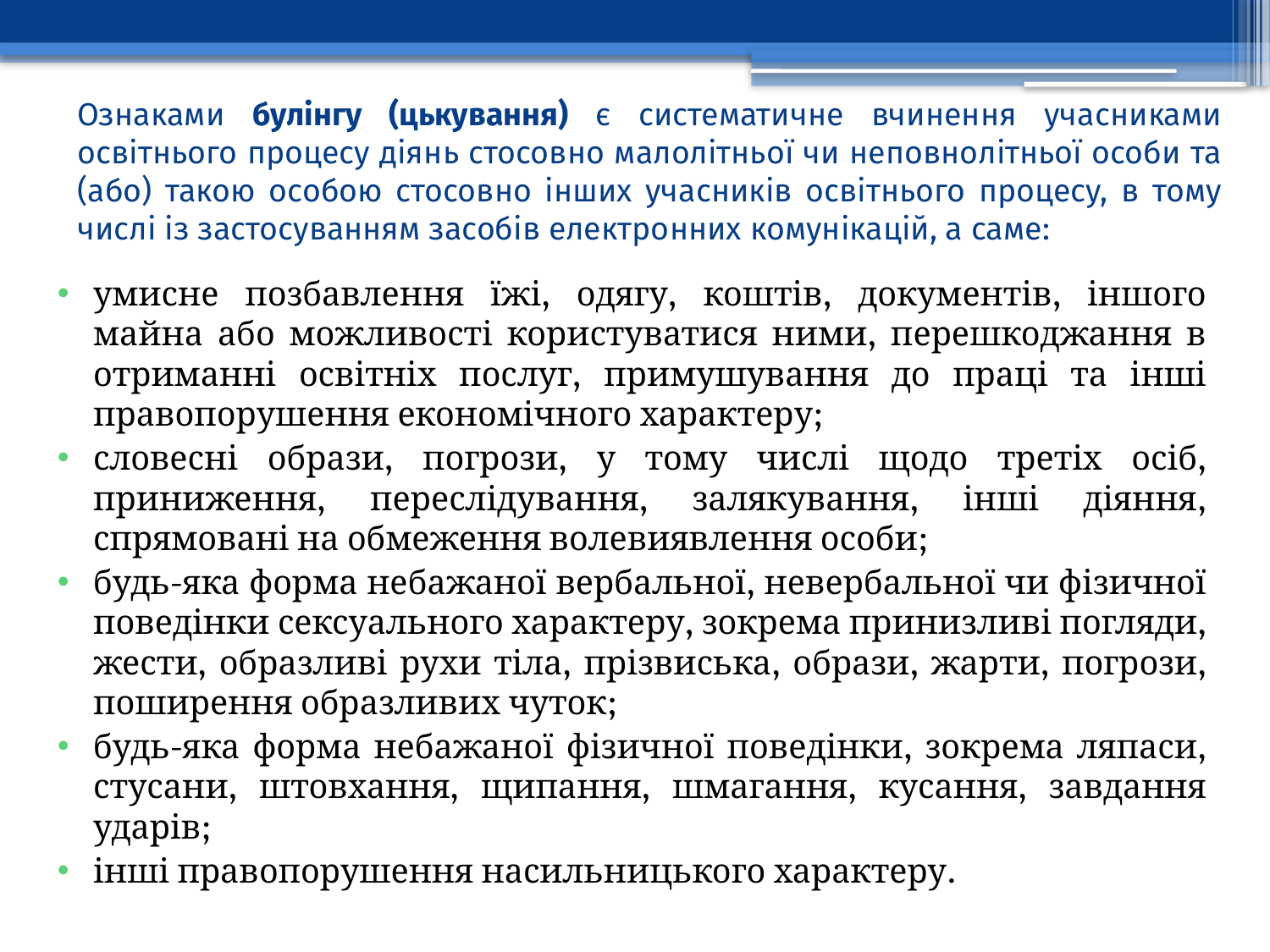

# Ознаками булінгу (цькування) є систематичне вчинення учасниками освітнього процесу діянь стосовно малолітньої чи неповнолітньої особи та (або) такою особою стосовно інших учасників освітнього процесу, в тому числі із застосуванням засобів електронних комунікацій, а саме:
умисне позбавлення їжі, одягу, коштів, документів, іншого майна або можливості користуватися ними, перешкоджання в отриманні освітніх послуг, примушування до праці та інші правопорушення економічного характеру;
словесні образи, погрози, у тому числі щодо третіх осіб, приниження, переслідування, залякування, інші діяння, спрямовані на обмеження волевиявлення особи;
будь-яка форма небажаної вербальної, невербальної чи фізичної поведінки сексуального характеру, зокрема принизливі погляди, жести, образливі рухи тіла, прізвиська, образи, жарти, погрози, поширення образливих чуток;
будь-яка форма небажаної фізичної поведінки, зокрема ляпаси, стусани, штовхання, щипання, шмагання, кусання, завдання ударів;
інші правопорушення насильницького характеру.